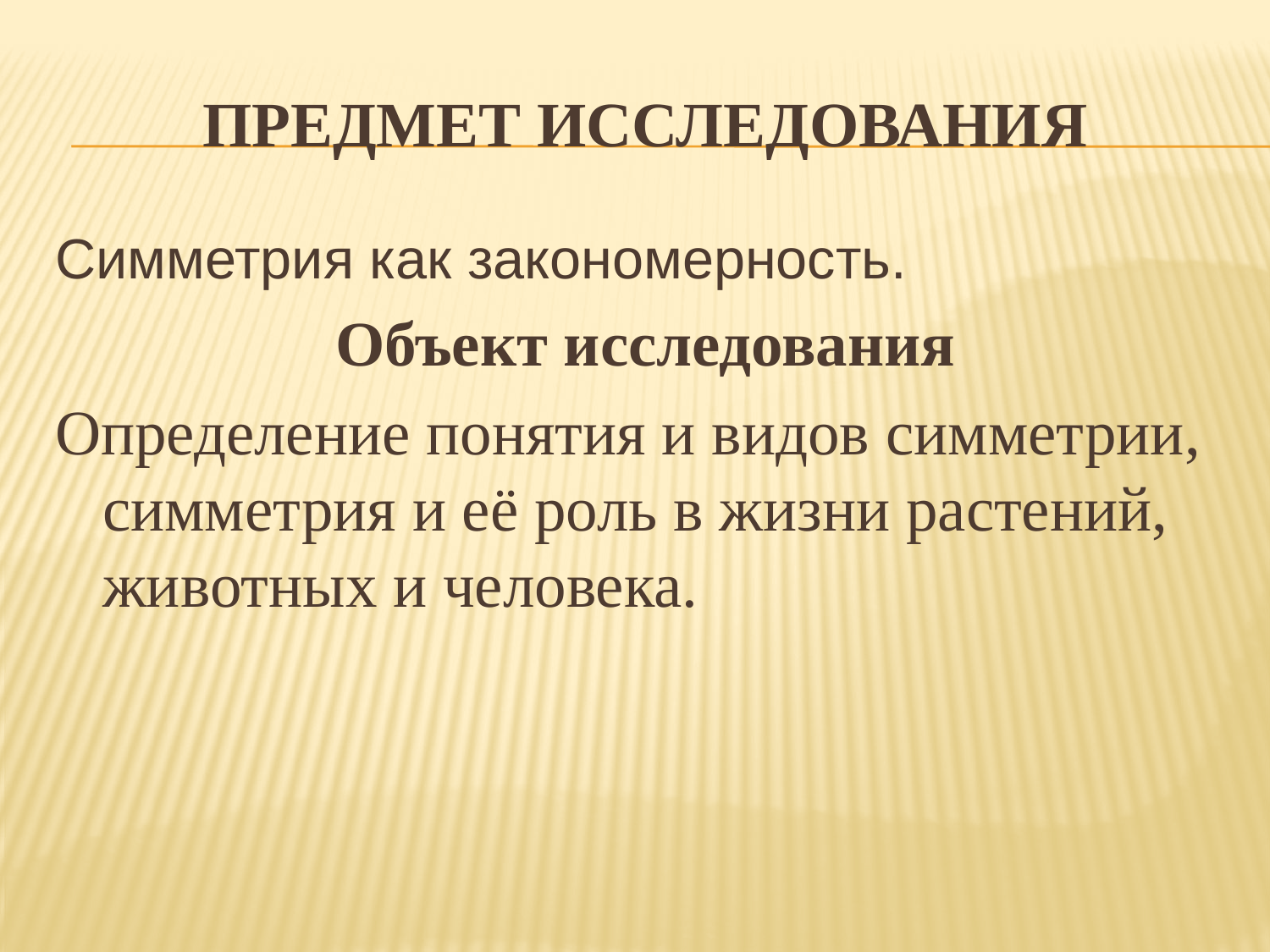

# Предмет исследования
Симметрия как закономерность.
Объект исследования
Определение понятия и видов симметрии, симметрия и её роль в жизни растений, животных и человека.